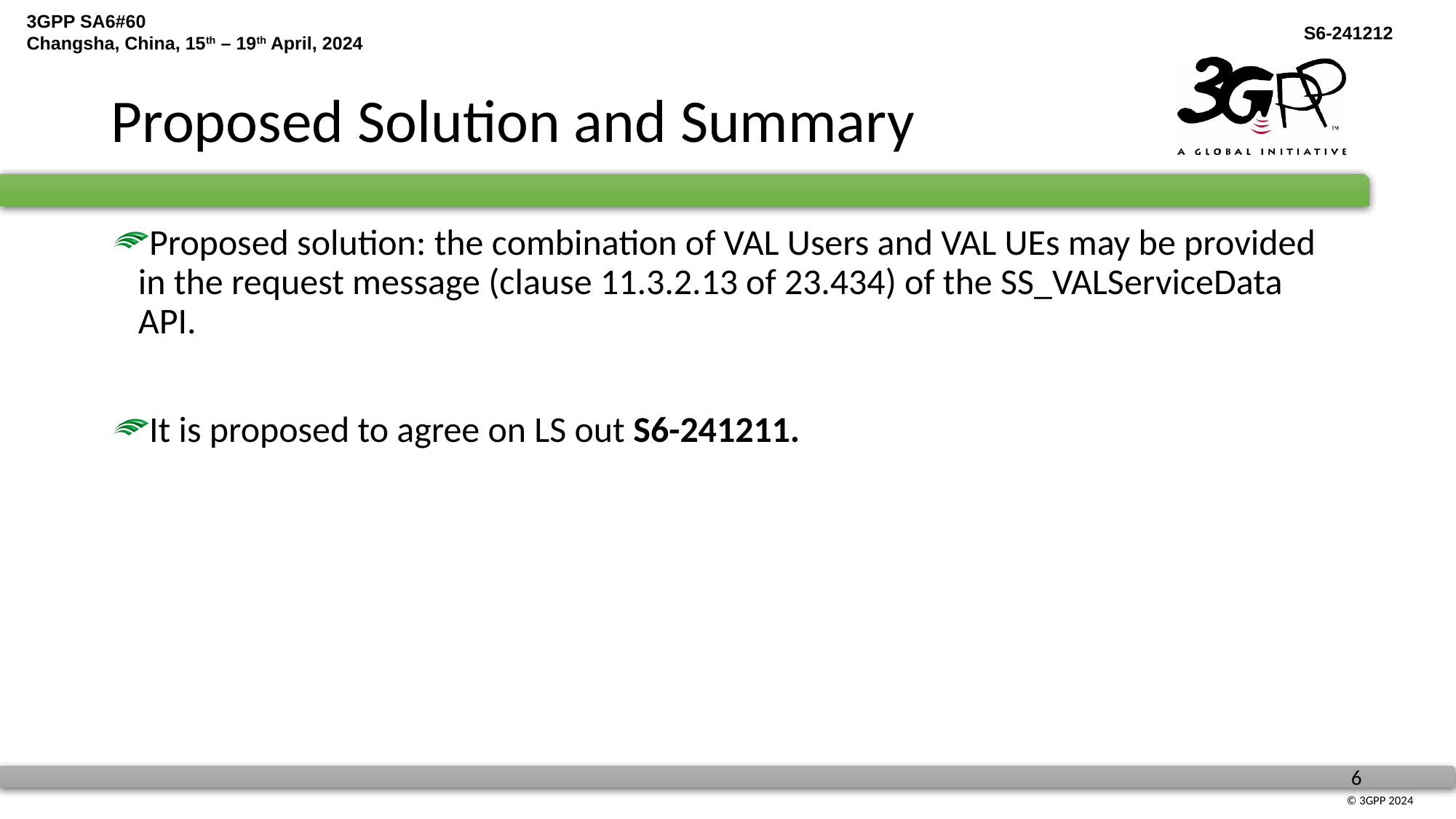

# Proposed Solution and Summary
Proposed solution: the combination of VAL Users and VAL UEs may be provided in the request message (clause 11.3.2.13 of 23.434) of the SS_VALServiceData API.

It is proposed to agree on LS out S6-241211.